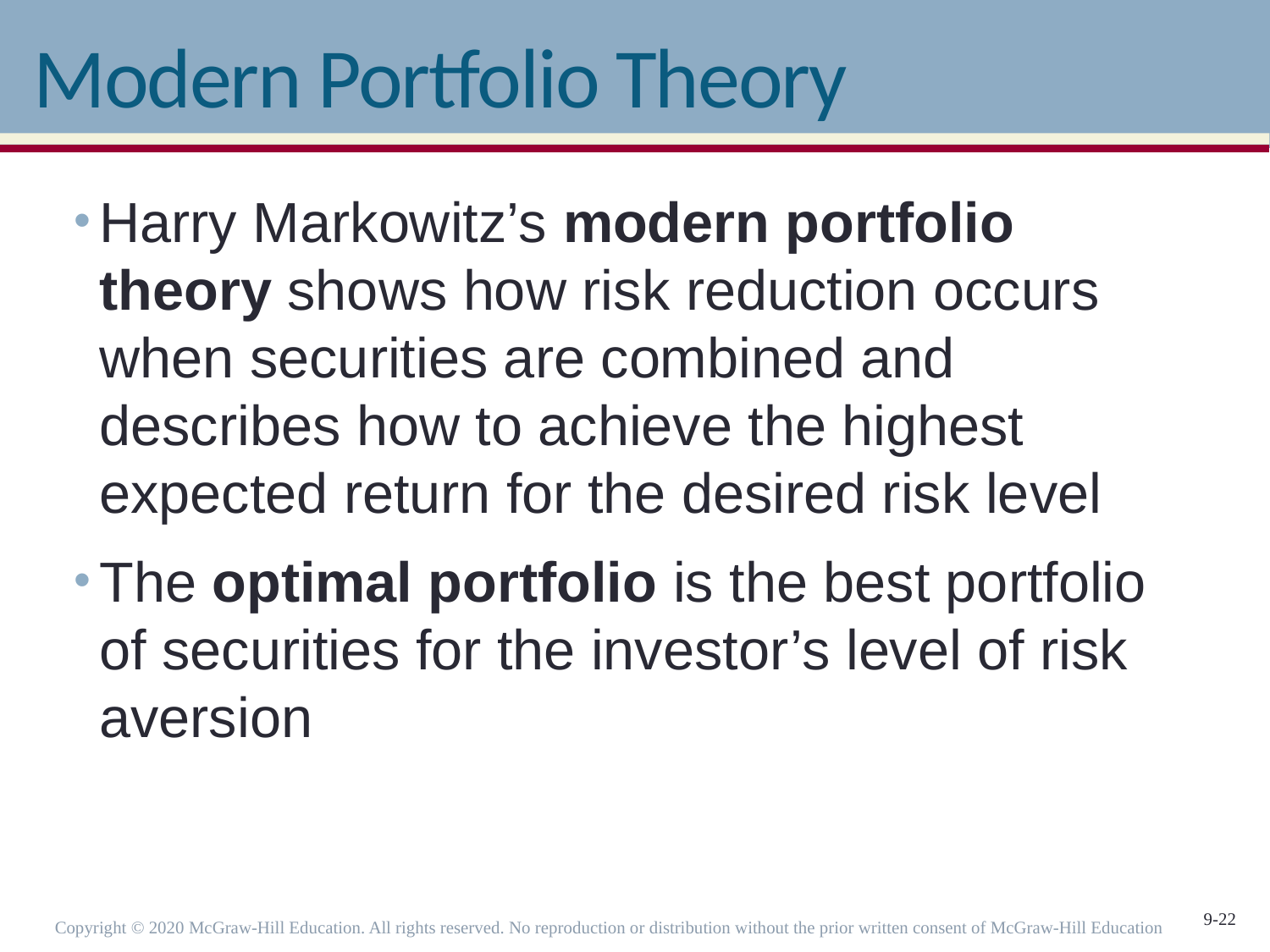

# Modern Portfolio Theory
Harry Markowitz’s modern portfolio theory shows how risk reduction occurs when securities are combined and describes how to achieve the highest expected return for the desired risk level
The optimal portfolio is the best portfolio of securities for the investor’s level of risk aversion
Copyright © 2020 McGraw-Hill Education. All rights reserved. No reproduction or distribution without the prior written consent of McGraw-Hill Education